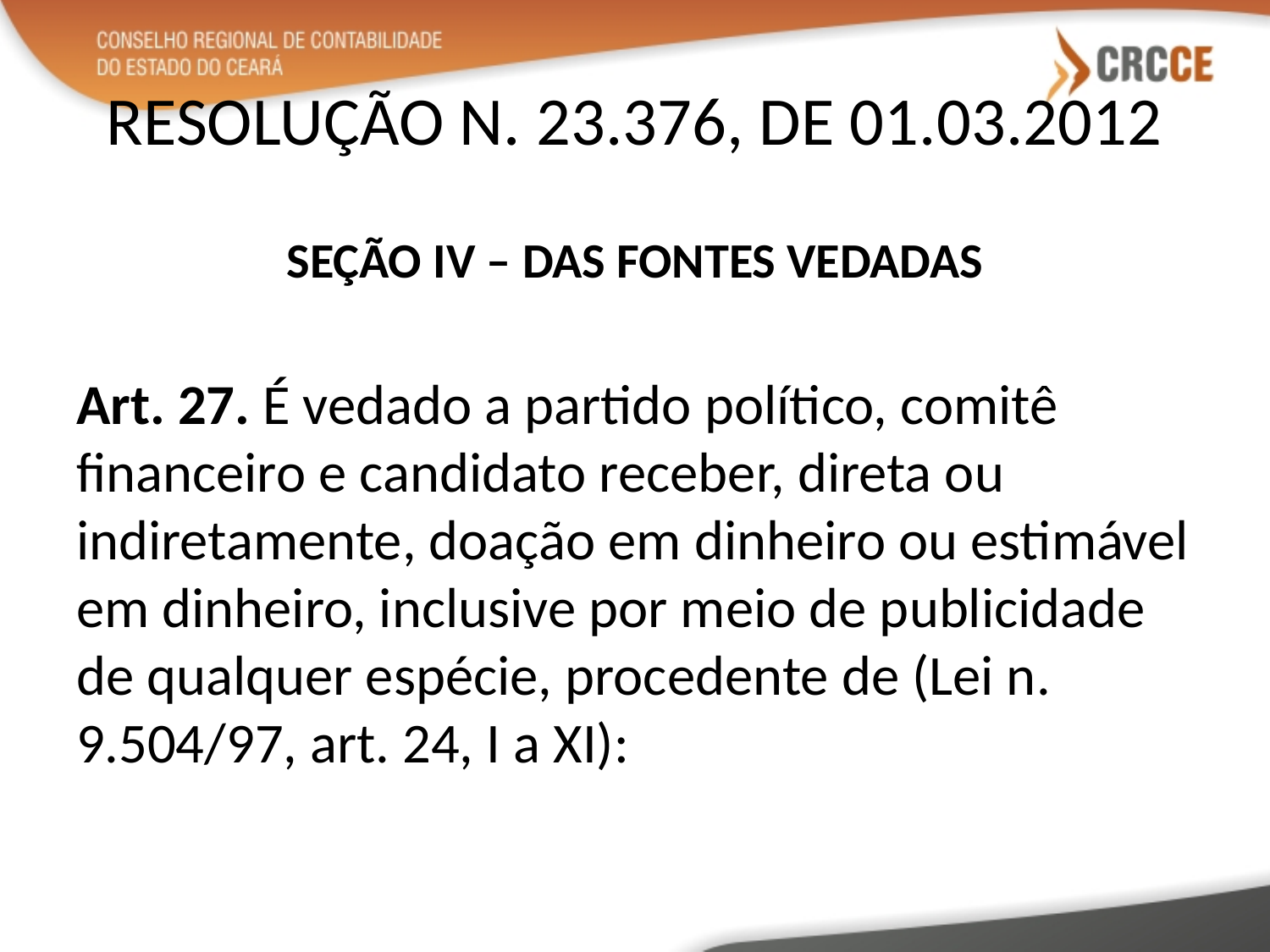

# RESOLUÇÃO N. 23.376, DE 01.03.2012
SEÇÃO IV – DAS FONTES VEDADAS

Art. 27. É vedado a partido político, comitê financeiro e candidato receber, direta ou indiretamente, doação em dinheiro ou estimável em dinheiro, inclusive por meio de publicidade de qualquer espécie, procedente de (Lei n. 9.504/97, art. 24, I a XI):